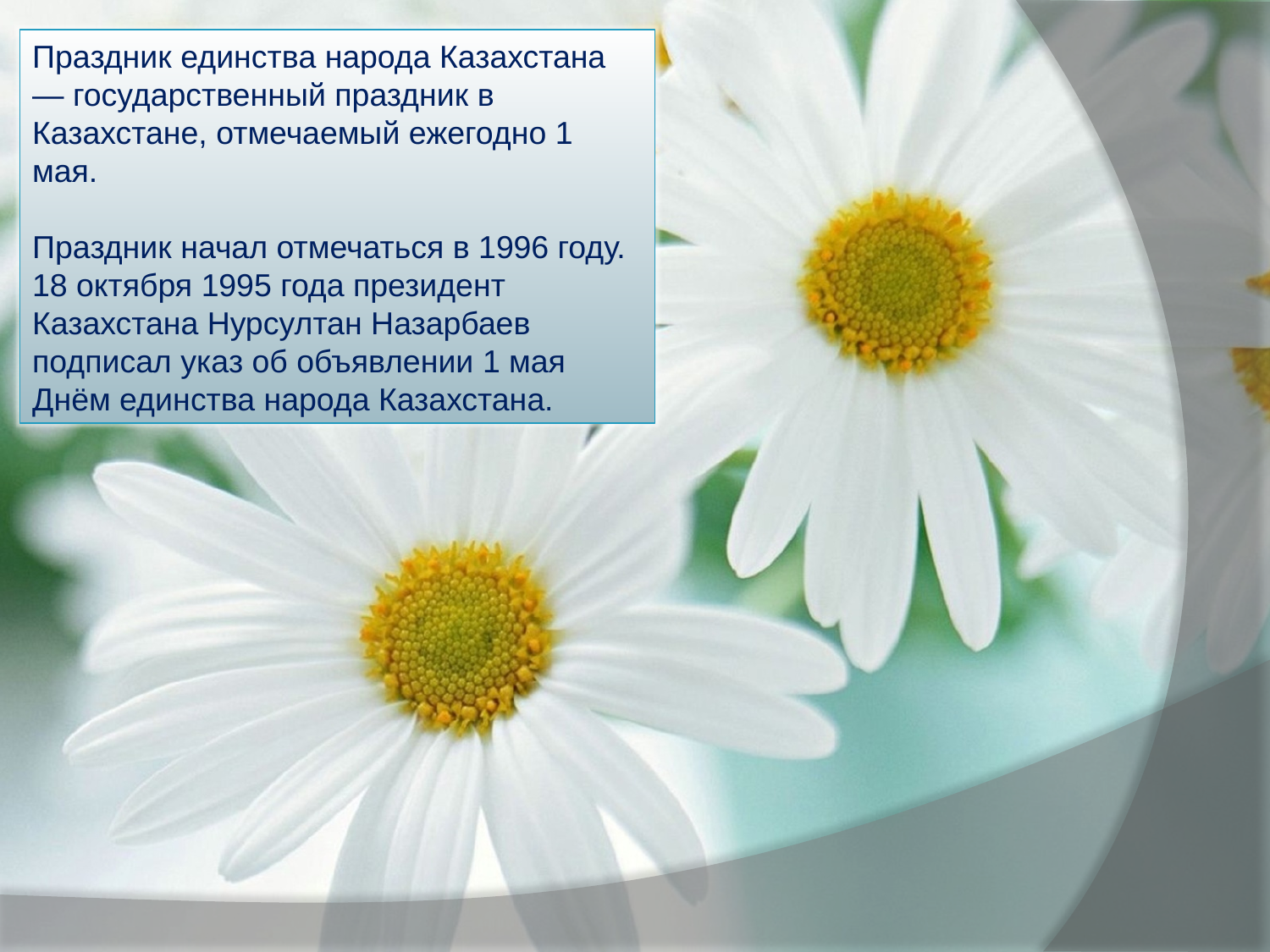

Праздник единства народа Казахстана — государственный праздник в Казахстане, отмечаемый ежегодно 1 мая.

Праздник начал отмечаться в 1996 году. 18 октября 1995 года президент Казахстана Нурсултан Назарбаев подписал указ об объявлении 1 мая Днём единства народа Казахстана.